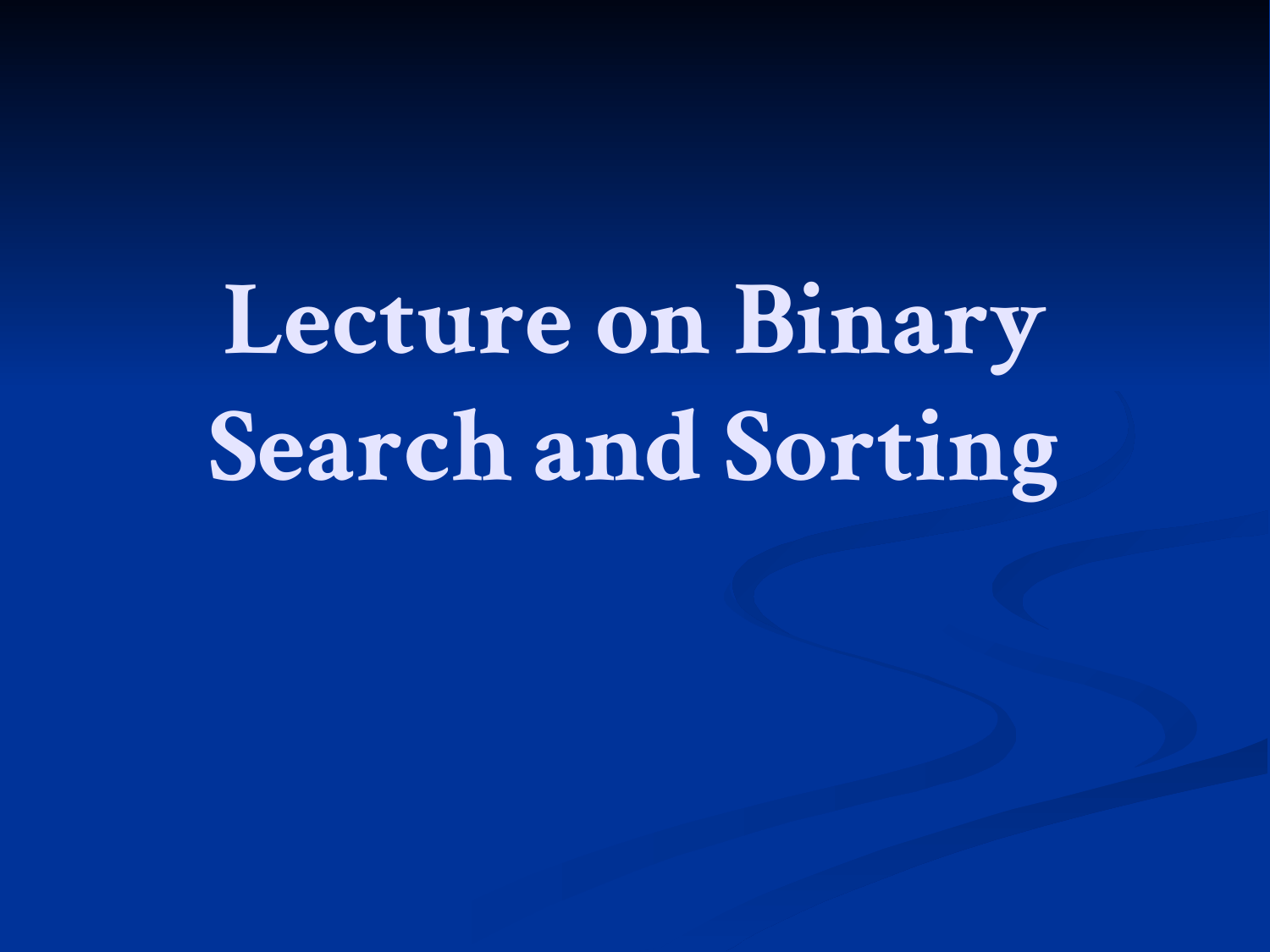

# Lecture on Binary Search and Sorting